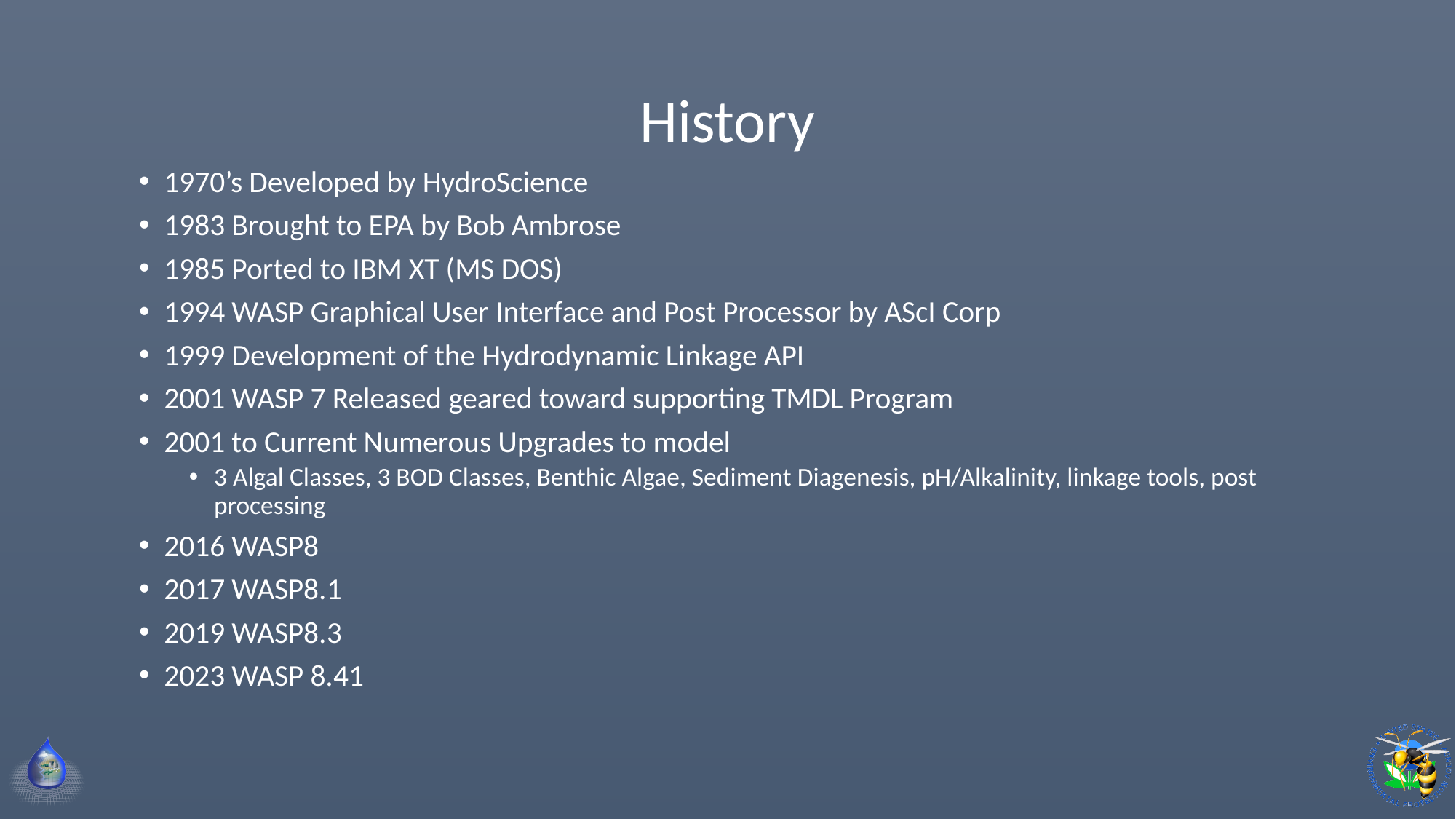

# History
1970’s Developed by HydroScience
1983 Brought to EPA by Bob Ambrose
1985 Ported to IBM XT (MS DOS)
1994 WASP Graphical User Interface and Post Processor by AScI Corp
1999 Development of the Hydrodynamic Linkage API
2001 WASP 7 Released geared toward supporting TMDL Program
2001 to Current Numerous Upgrades to model
3 Algal Classes, 3 BOD Classes, Benthic Algae, Sediment Diagenesis, pH/Alkalinity, linkage tools, post processing
2016 WASP8
2017 WASP8.1
2019 WASP8.3
2023 WASP 8.41